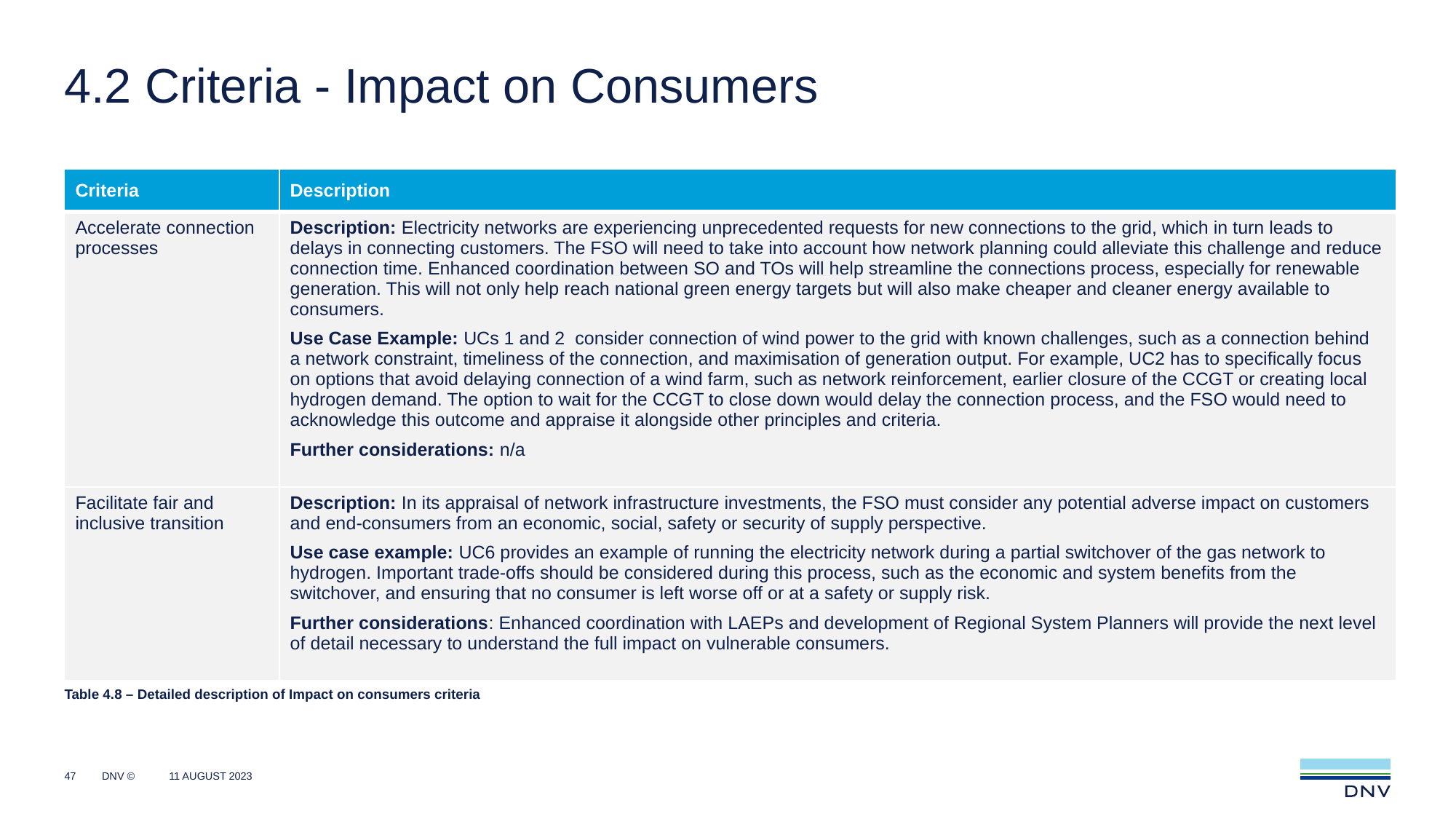

# 4.2 Criteria - Impact on Consumers
| Criteria | Description |
| --- | --- |
| Accelerate connection processes | Description: Electricity networks are experiencing unprecedented requests for new connections to the grid, which in turn leads to delays in connecting customers. The FSO will need to take into account how network planning could alleviate this challenge and reduce connection time. Enhanced coordination between SO and TOs will help streamline the connections process, especially for renewable generation. This will not only help reach national green energy targets but will also make cheaper and cleaner energy available to consumers. Use Case Example: UCs 1 and 2 consider connection of wind power to the grid with known challenges, such as a connection behind a network constraint, timeliness of the connection, and maximisation of generation output. For example, UC2 has to specifically focus on options that avoid delaying connection of a wind farm, such as network reinforcement, earlier closure of the CCGT or creating local hydrogen demand. The option to wait for the CCGT to close down would delay the connection process, and the FSO would need to acknowledge this outcome and appraise it alongside other principles and criteria. Further considerations: n/a |
| Facilitate fair and inclusive transition | Description: In its appraisal of network infrastructure investments, the FSO must consider any potential adverse impact on customers and end-consumers from an economic, social, safety or security of supply perspective. Use case example: UC6 provides an example of running the electricity network during a partial switchover of the gas network to hydrogen. Important trade-offs should be considered during this process, such as the economic and system benefits from the switchover, and ensuring that no consumer is left worse off or at a safety or supply risk. Further considerations: Enhanced coordination with LAEPs and development of Regional System Planners will provide the next level of detail necessary to understand the full impact on vulnerable consumers. |
Table 4.8 – Detailed description of Impact on consumers criteria
47